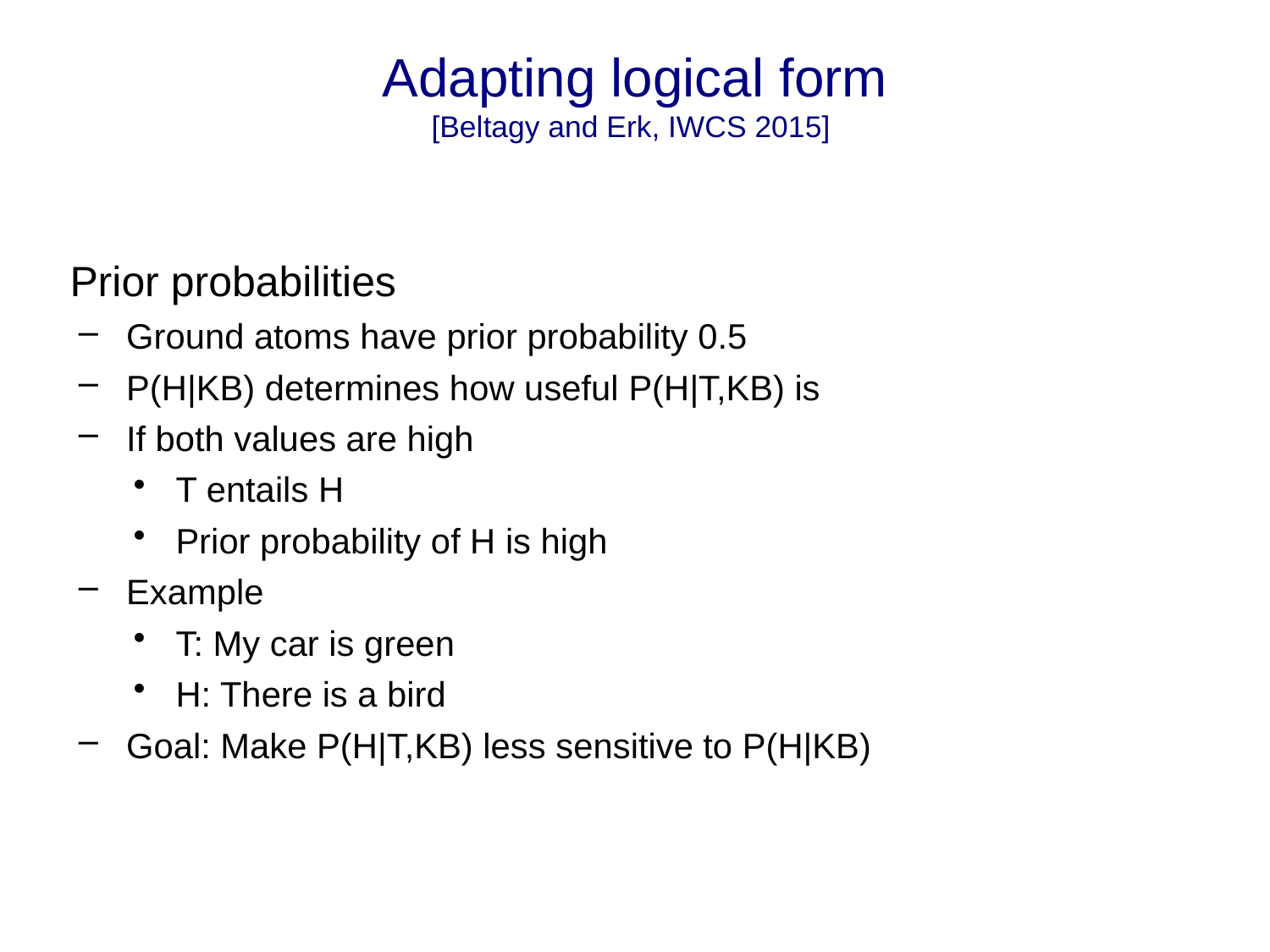

# Adapting logical form
[Beltagy and Erk, IWCS 2015]
Prior probabilities
Ground atoms have prior probability 0.5
P(H|KB) determines how useful P(H|T,KB) is
If both values are high
T entails H
Prior probability of H is high
Example
T: My car is green
H: There is a bird
Goal: Make P(H|T,KB) less sensitive to P(H|KB)
23